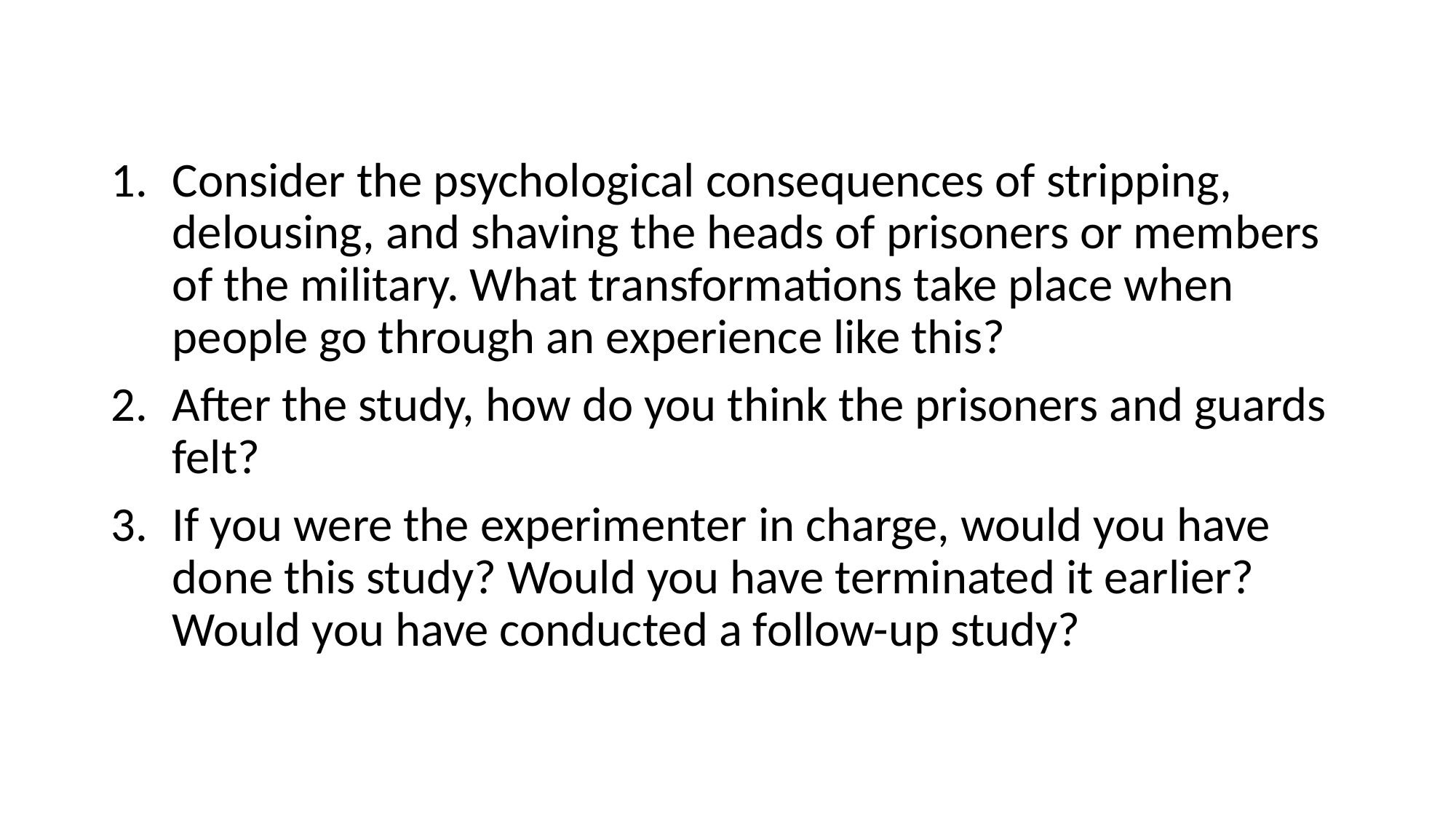

#
Consider the psychological consequences of stripping, delousing, and shaving the heads of prisoners or members of the military. What transformations take place when people go through an experience like this?
After the study, how do you think the prisoners and guards felt?
If you were the experimenter in charge, would you have done this study? Would you have terminated it earlier? Would you have conducted a follow-up study?